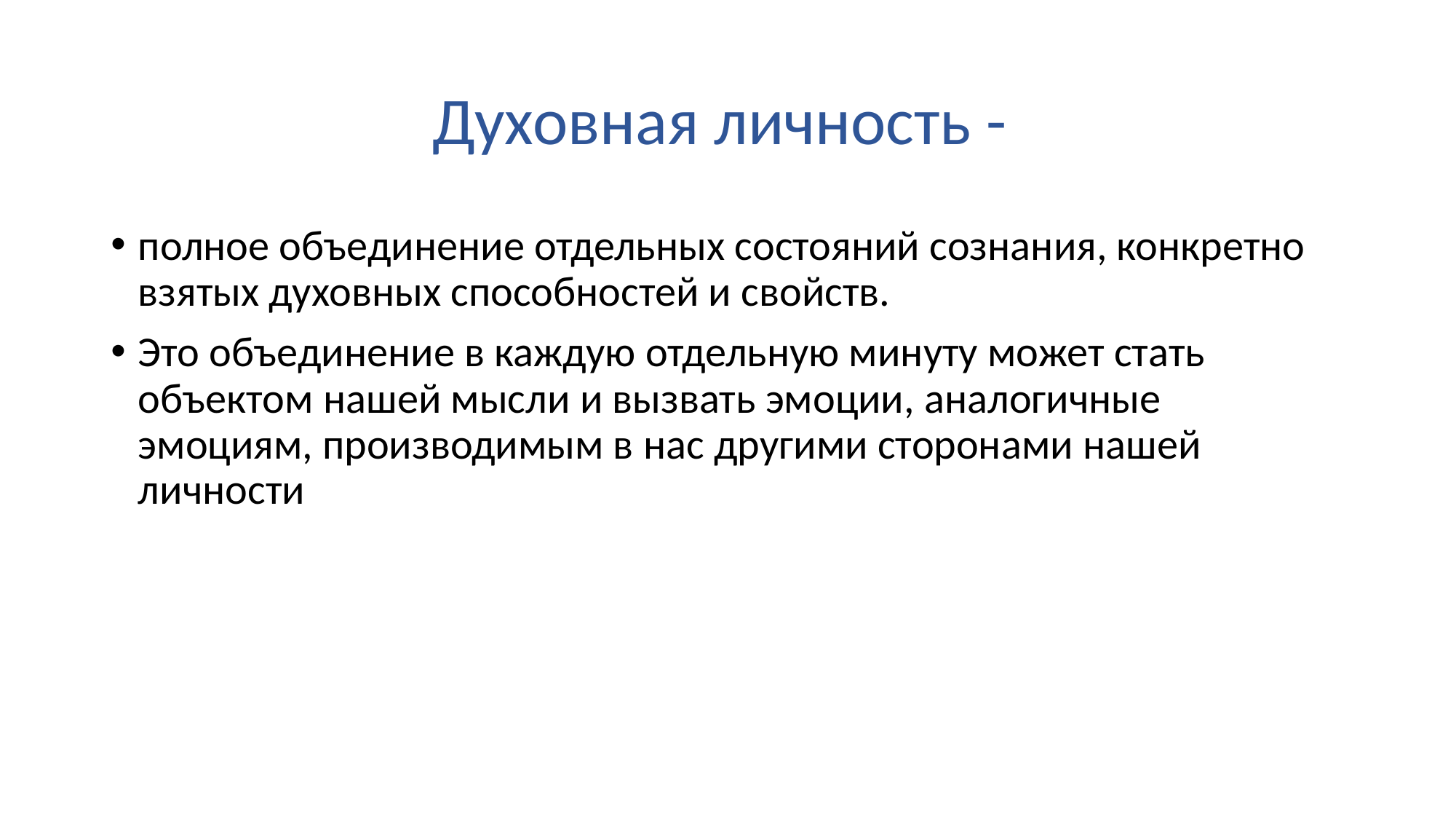

# Духовная личность -
полное объединение отдельных состояний сознания, конкретно взятых духовных способностей и свойств.
Это объединение в каждую отдельную минуту может стать объектом нашей мысли и вызвать эмоции, аналогичные эмоциям, производимым в нас другими сторонами нашей личности